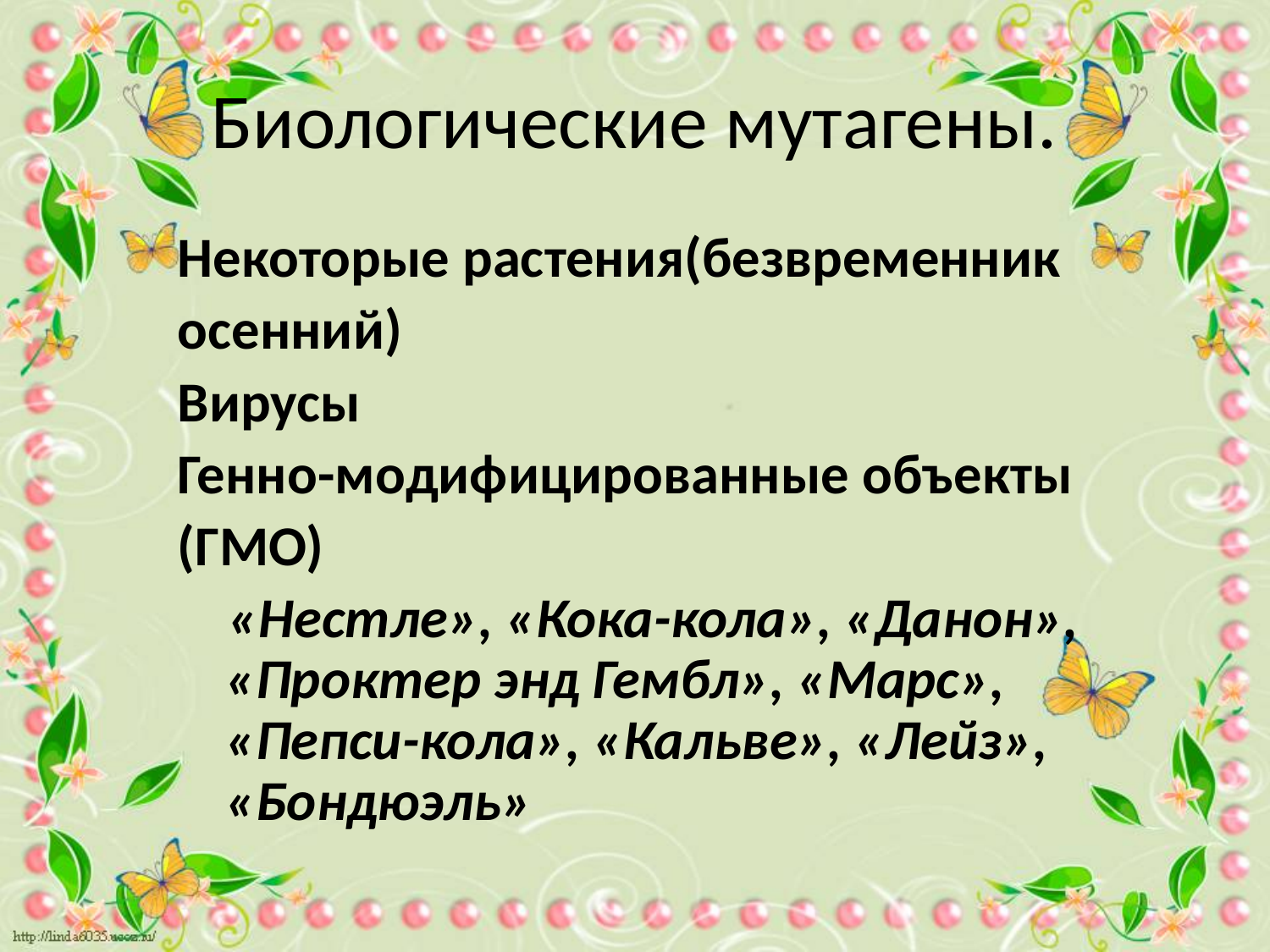

# Биологические мутагены.
Некоторые растения(безвременник
осенний)
Вирусы
Генно-модифицированные объекты
(ГМО)
    «Нестле», «Кока-кола», «Данон», «Проктер энд Гембл», «Марс», «Пепси-кола», «Кальве», «Лейз», «Бондюэль»